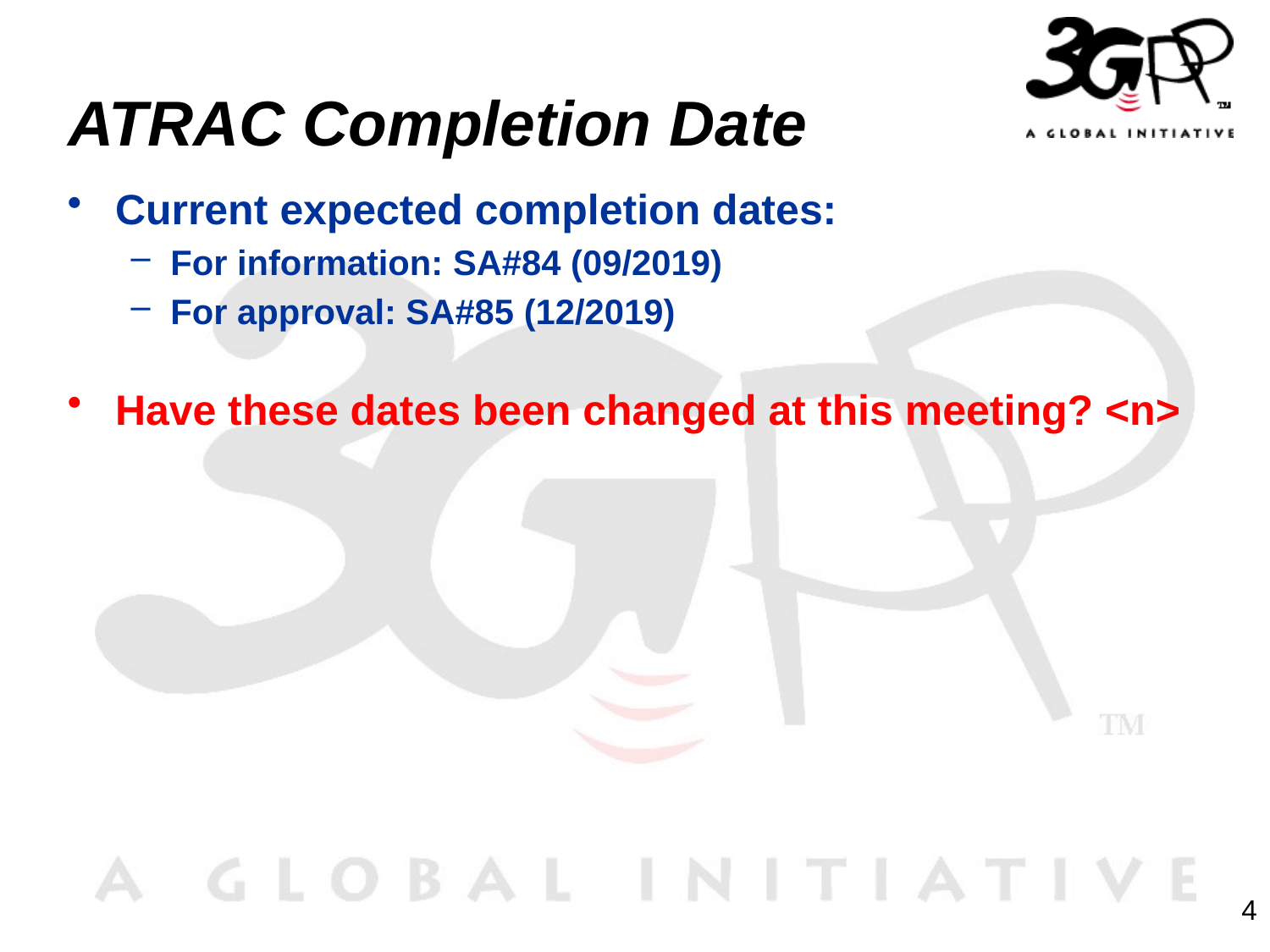

# ATRAC Completion Date
Current expected completion dates:
For information: SA#84 (09/2019)
For approval: SA#85 (12/2019)
Have these dates been changed at this meeting? <n>

4